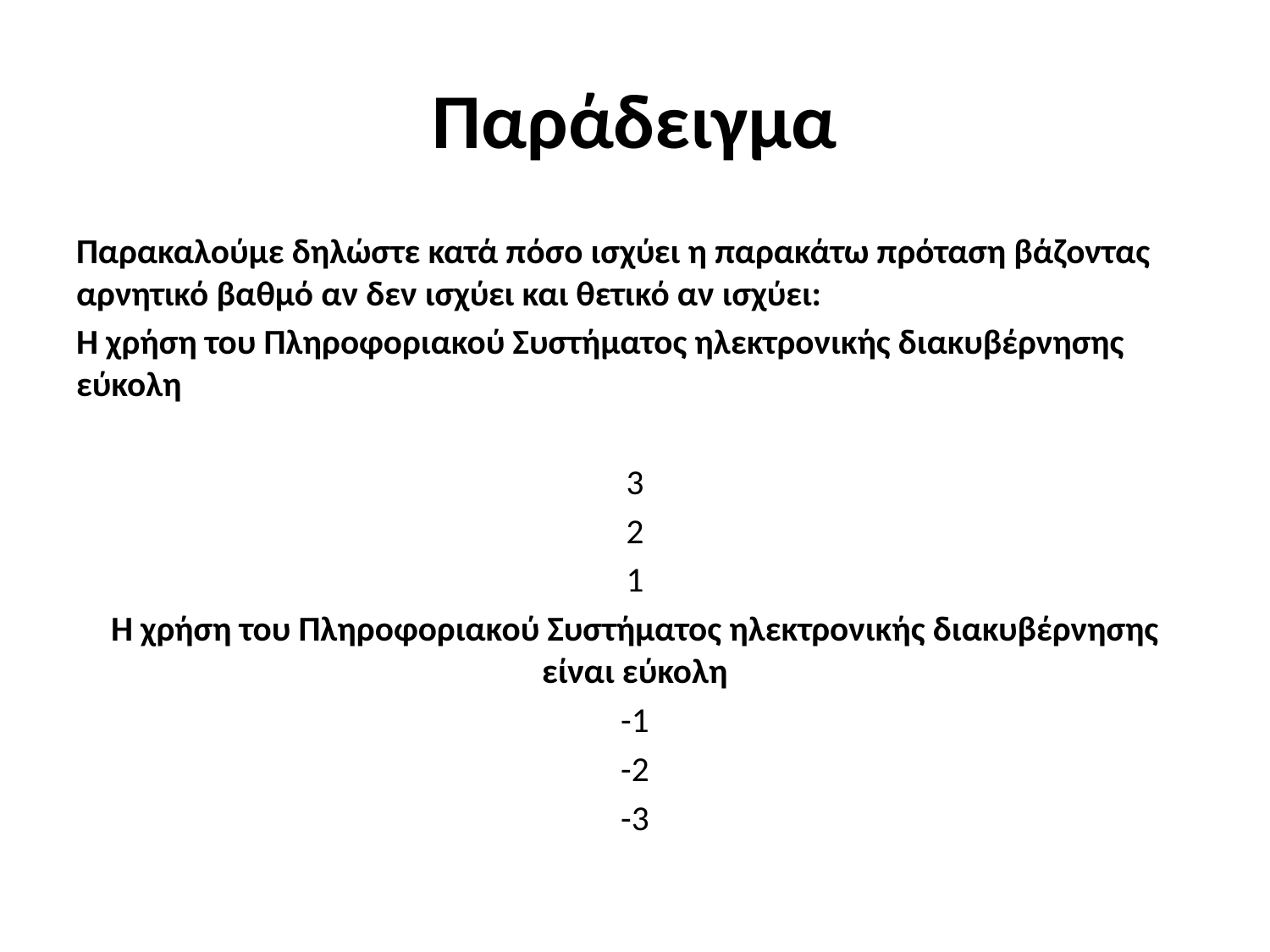

# Παράδειγμα
Παρακαλούμε δηλώστε κατά πόσο ισχύει η παρακάτω πρόταση βάζοντας αρνητικό βαθμό αν δεν ισχύει και θετικό αν ισχύει:
H χρήση του Πληροφοριακού Συστήματος ηλεκτρονικής διακυβέρνησης εύκολη

3
2
1
H χρήση του Πληροφοριακού Συστήματος ηλεκτρονικής διακυβέρνησης είναι εύκολη
-1
-2
-3